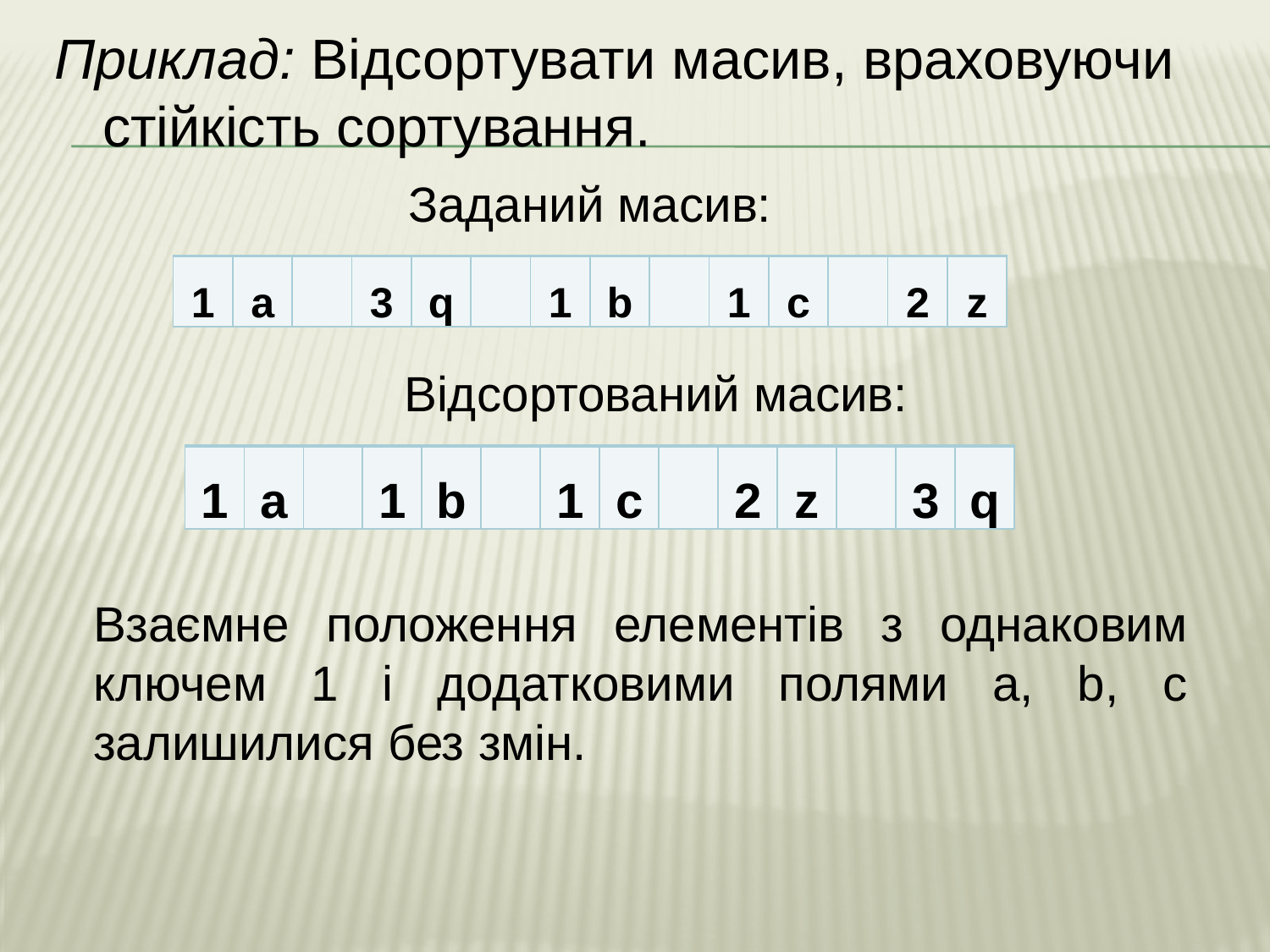

Приклад: Відсортувати масив, враховуючи стійкість сортування.
Заданий масив:
| 1 | а |  | 3 | q |  | 1 | b |  | 1 | c |  | 2 | z |
| --- | --- | --- | --- | --- | --- | --- | --- | --- | --- | --- | --- | --- | --- |
Відсортований масив:
| 1 | a |  | 1 | b |  | 1 | c |  | 2 | z |  | 3 | q |
| --- | --- | --- | --- | --- | --- | --- | --- | --- | --- | --- | --- | --- | --- |
Взаємне положення елементів з однаковим ключем 1 і додатковими полями a, b, c залишилися без змін.